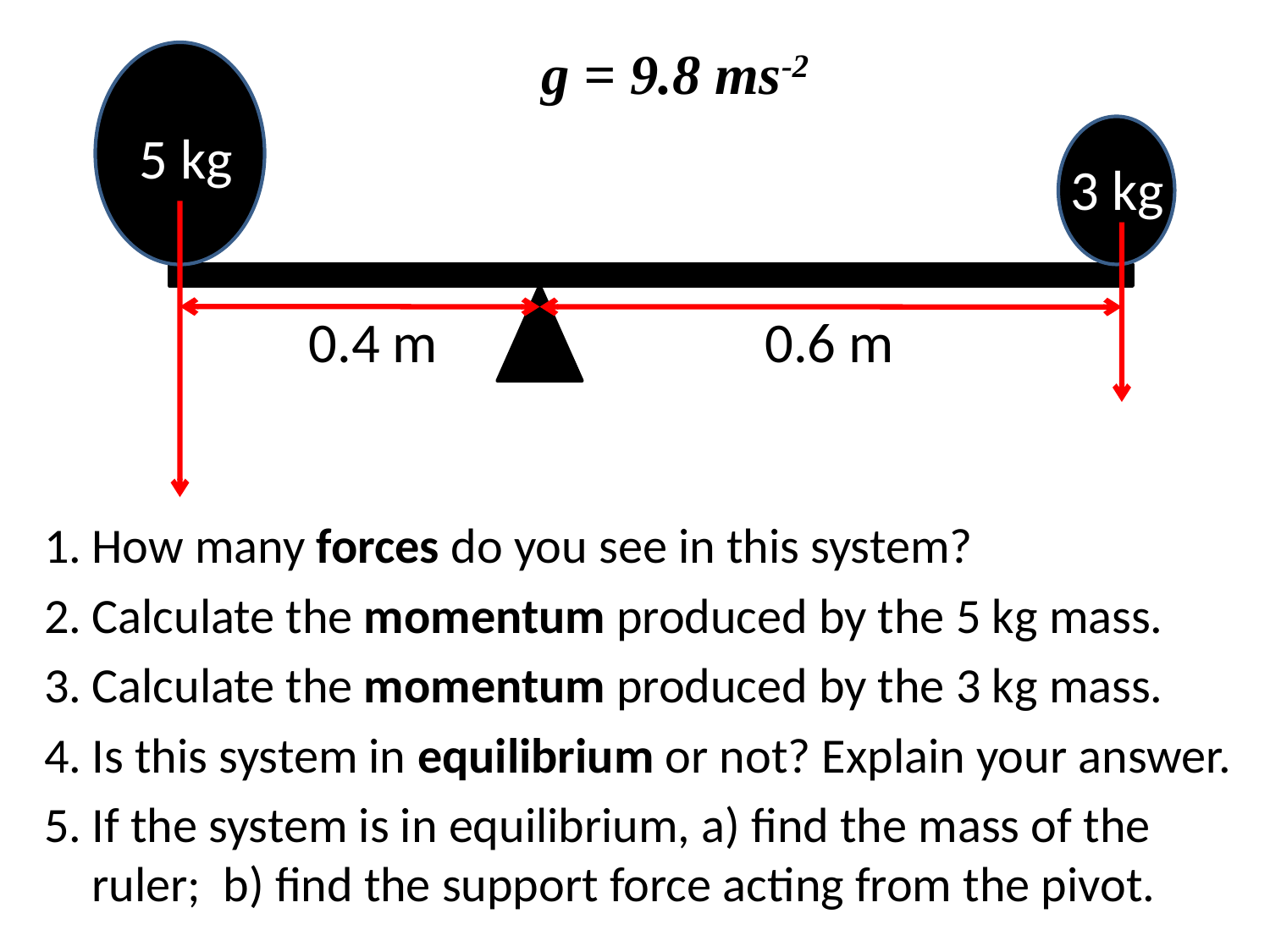

g = 9.8 ms-2

5 kg

3 kg

0.4 m
0.6 m
How many forces do you see in this system?
Calculate the momentum produced by the 5 kg mass.
Calculate the momentum produced by the 3 kg mass.
Is this system in equilibrium or not? Explain your answer.
If the system is in equilibrium, a) find the mass of the ruler;  b) find the support force acting from the pivot.